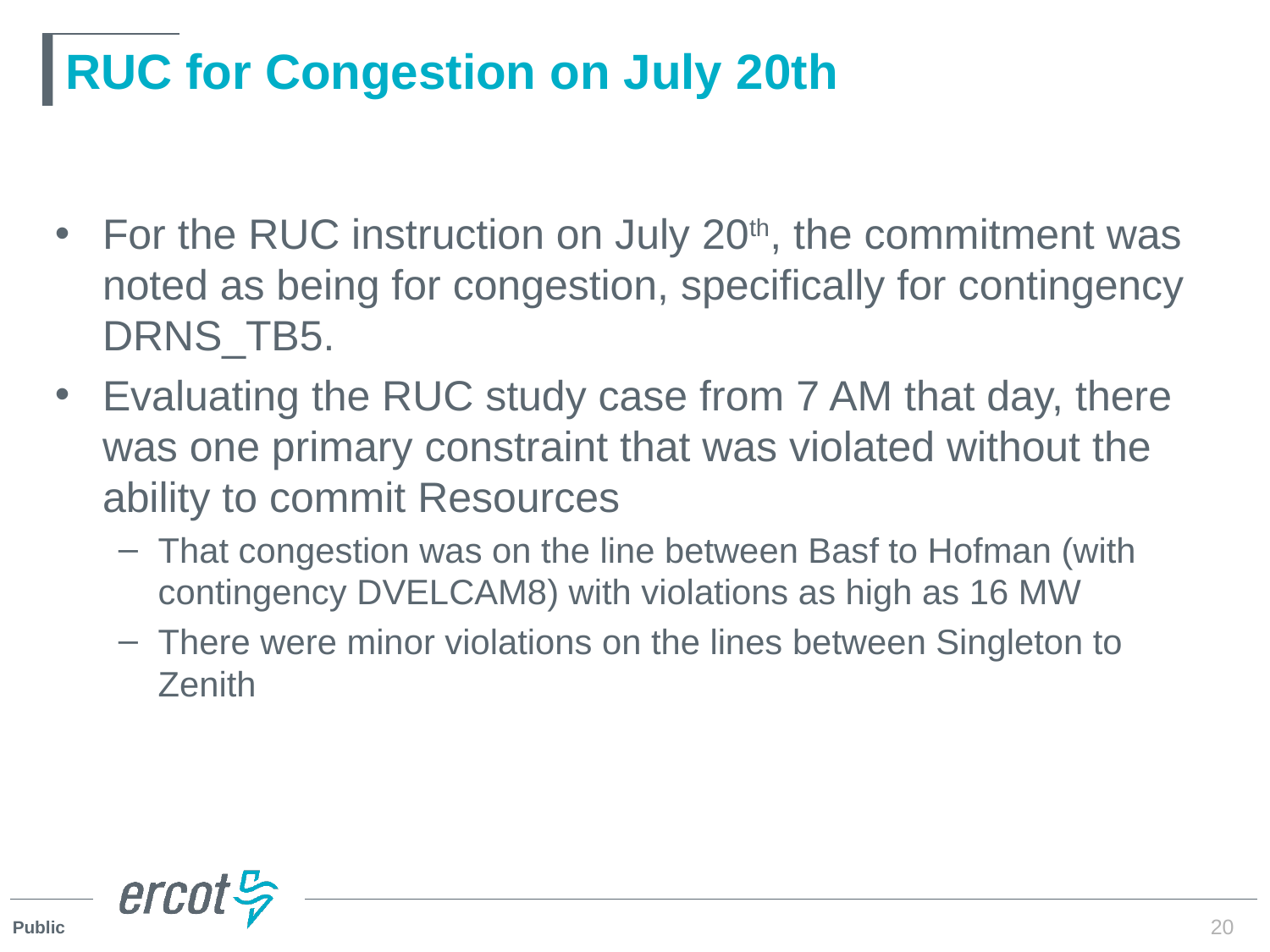

# RUC for Congestion on July 20th
For the RUC instruction on July 20th, the commitment was noted as being for congestion, specifically for contingency DRNS_TB5.
Evaluating the RUC study case from 7 AM that day, there was one primary constraint that was violated without the ability to commit Resources
That congestion was on the line between Basf to Hofman (with contingency DVELCAM8) with violations as high as 16 MW
There were minor violations on the lines between Singleton to Zenith

20